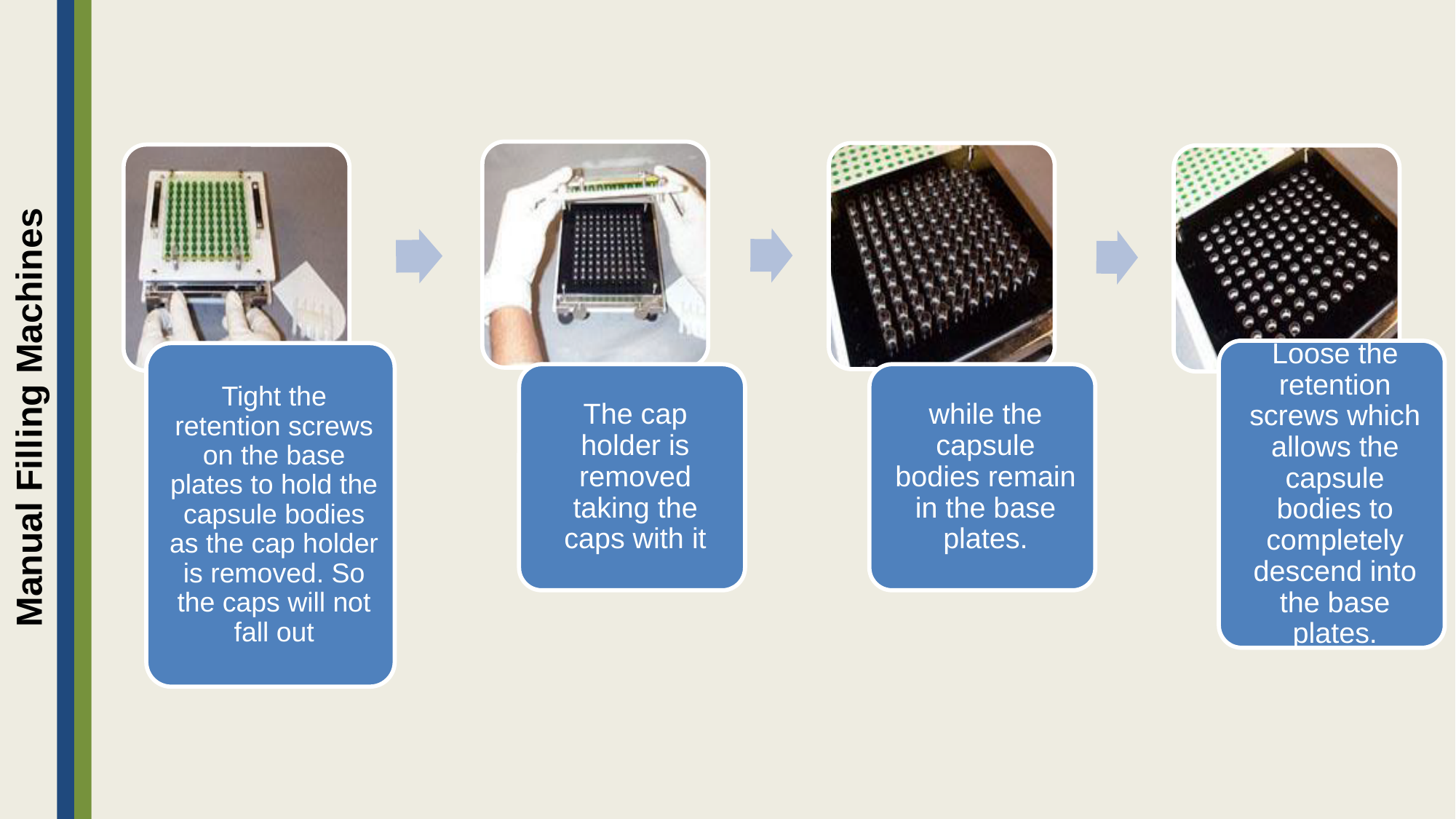

Tight the retention screws on the base plates to hold the capsule bodies as the cap holder is removed. So the caps will not fall out

The cap holder is removed taking the caps with it

while the capsule bodies remain in the base plates.

Loose the retention screws which allows the capsule bodies to completely descend into the base plates.
Manual Filling Machines